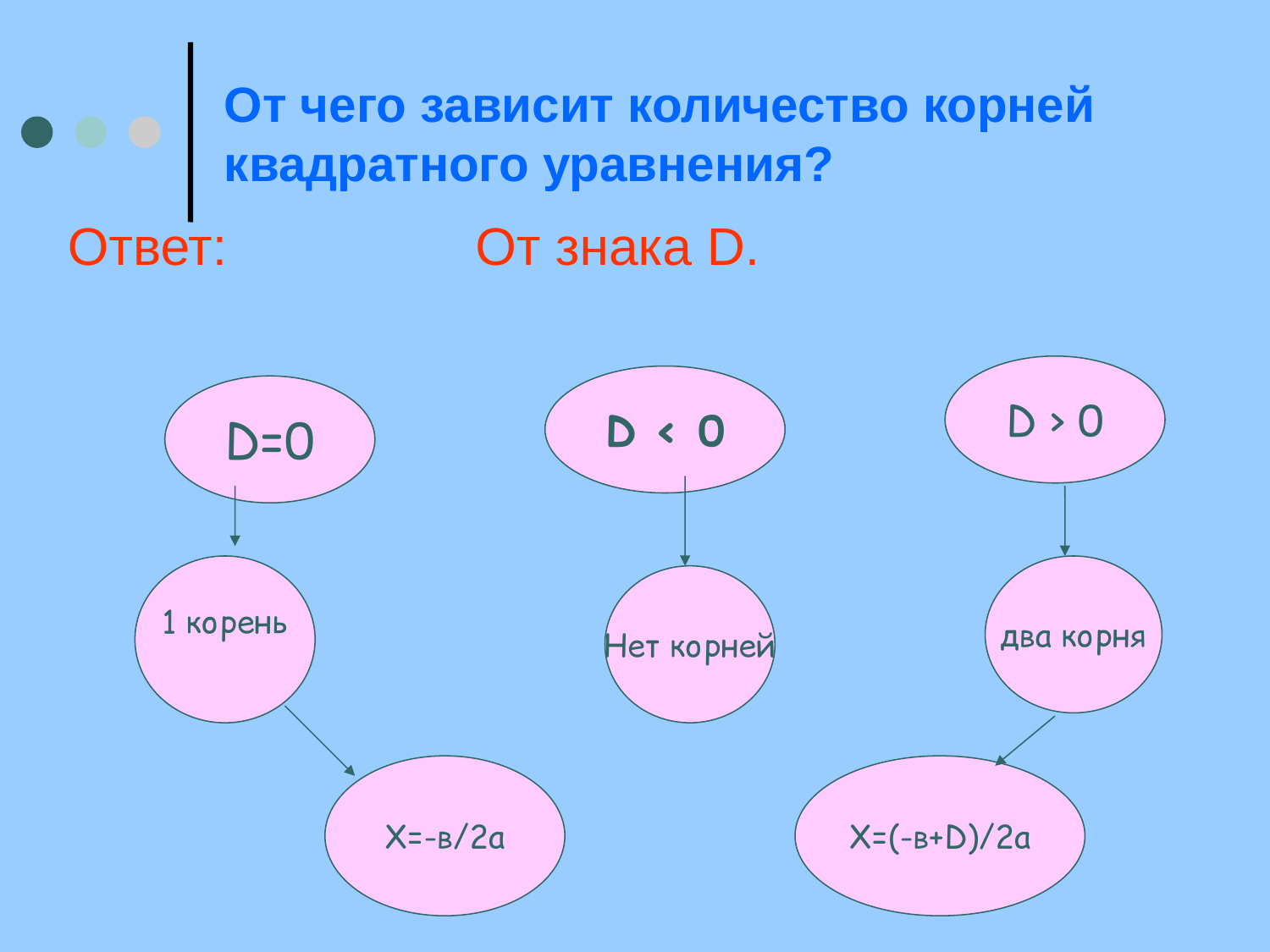

От чего зависит количество корней квадратного уравнения?
Ответ:                 От знака D.

D > 0
D < 0

1 корень

два корня
Нет корней

Х=-в/2а
Х=(-в+D)/2а
D=0